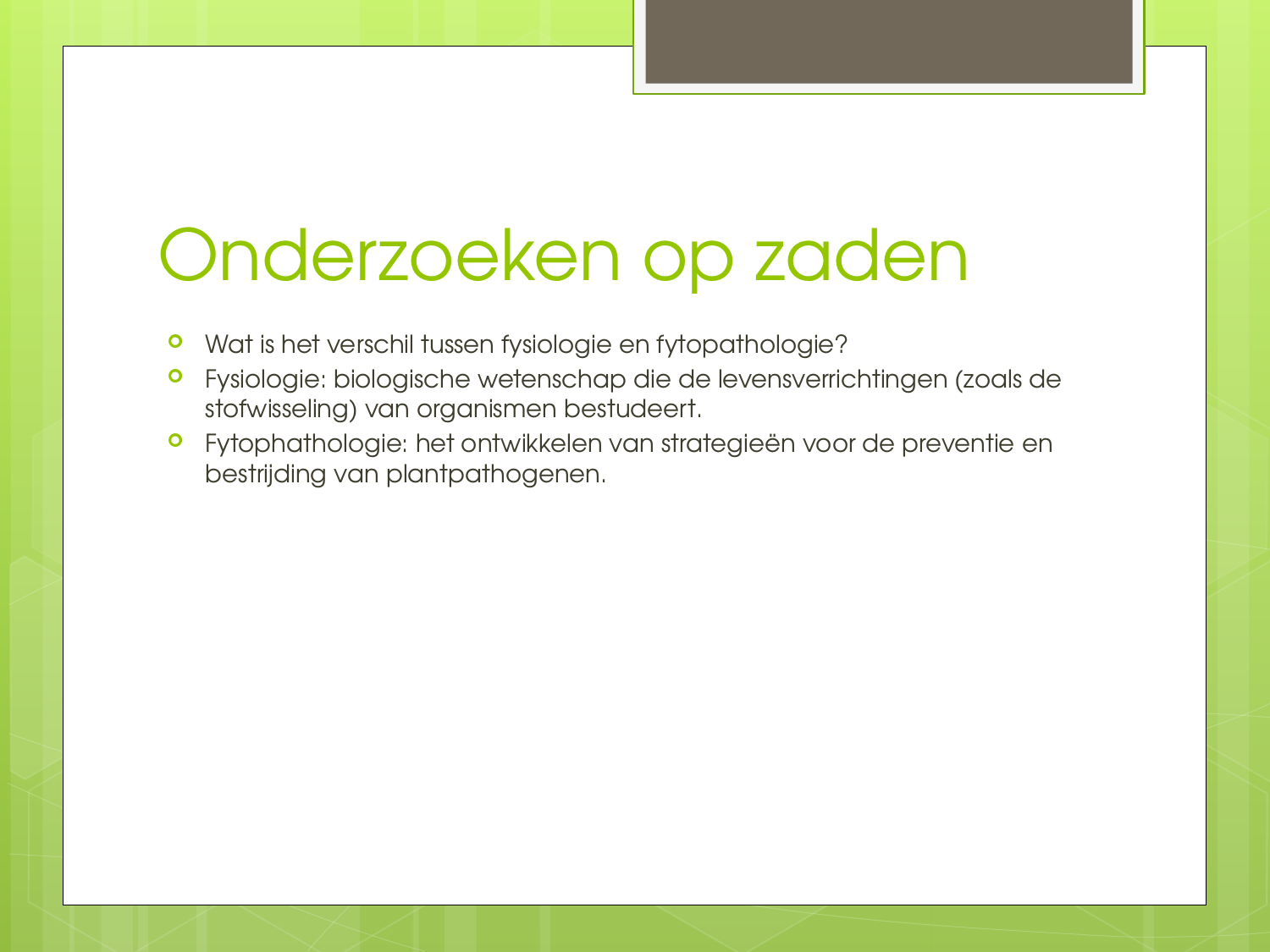

# Onderzoeken op zaden
Wat is het verschil tussen fysiologie en fytopathologie?
Fysiologie: biologische wetenschap die de levensverrichtingen (zoals de stofwisseling) van organismen bestudeert.
Fytophathologie: het ontwikkelen van strategieën voor de preventie en bestrijding van plantpathogenen.